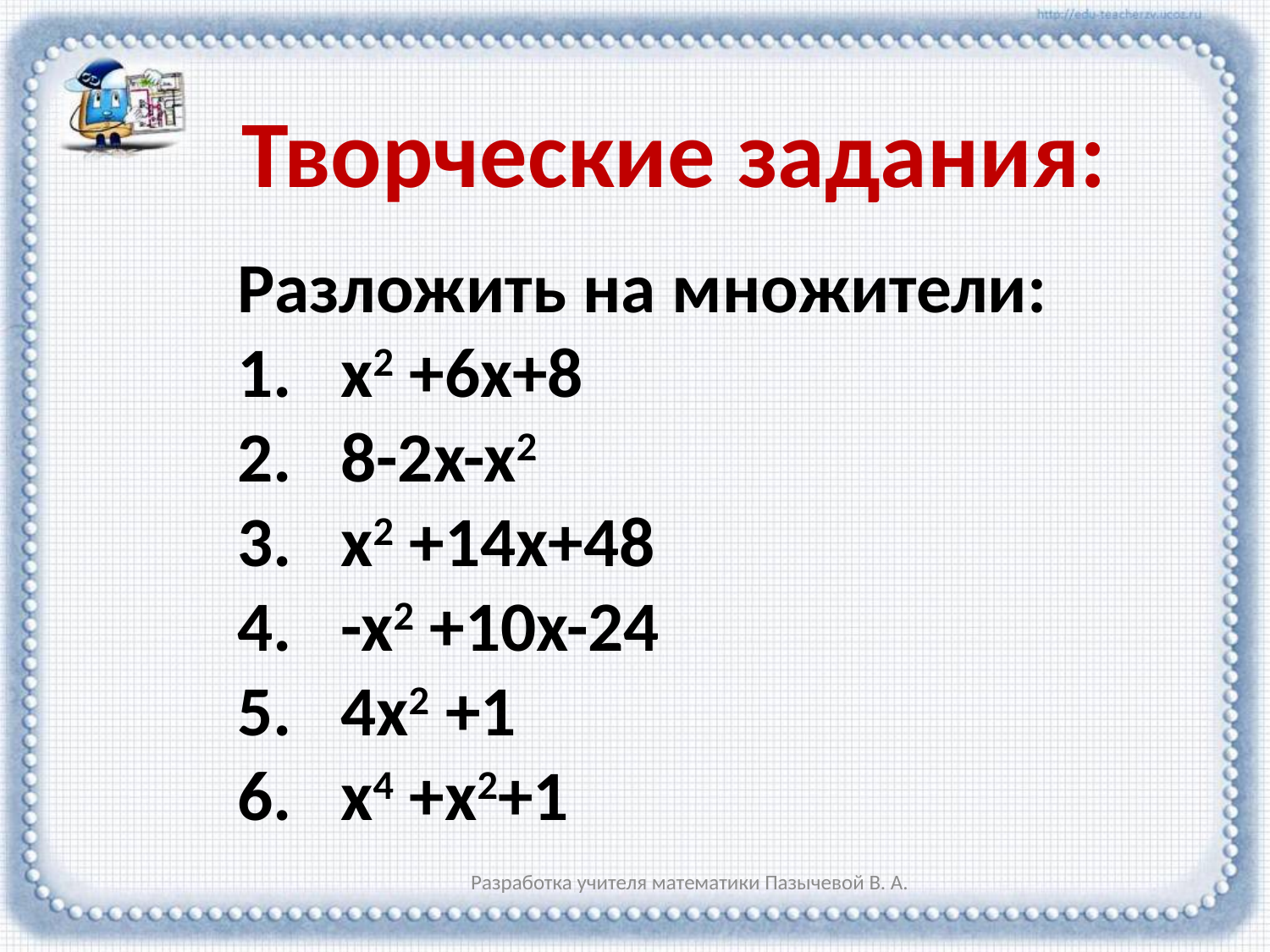

Творческие задания:
Разложить на множители:
x2 +6x+8
8-2x-x2
x2 +14x+48
-x2 +10x-24
4x2 +1
x4 +x2+1
Разработка учителя математики Пазычевой В. А.